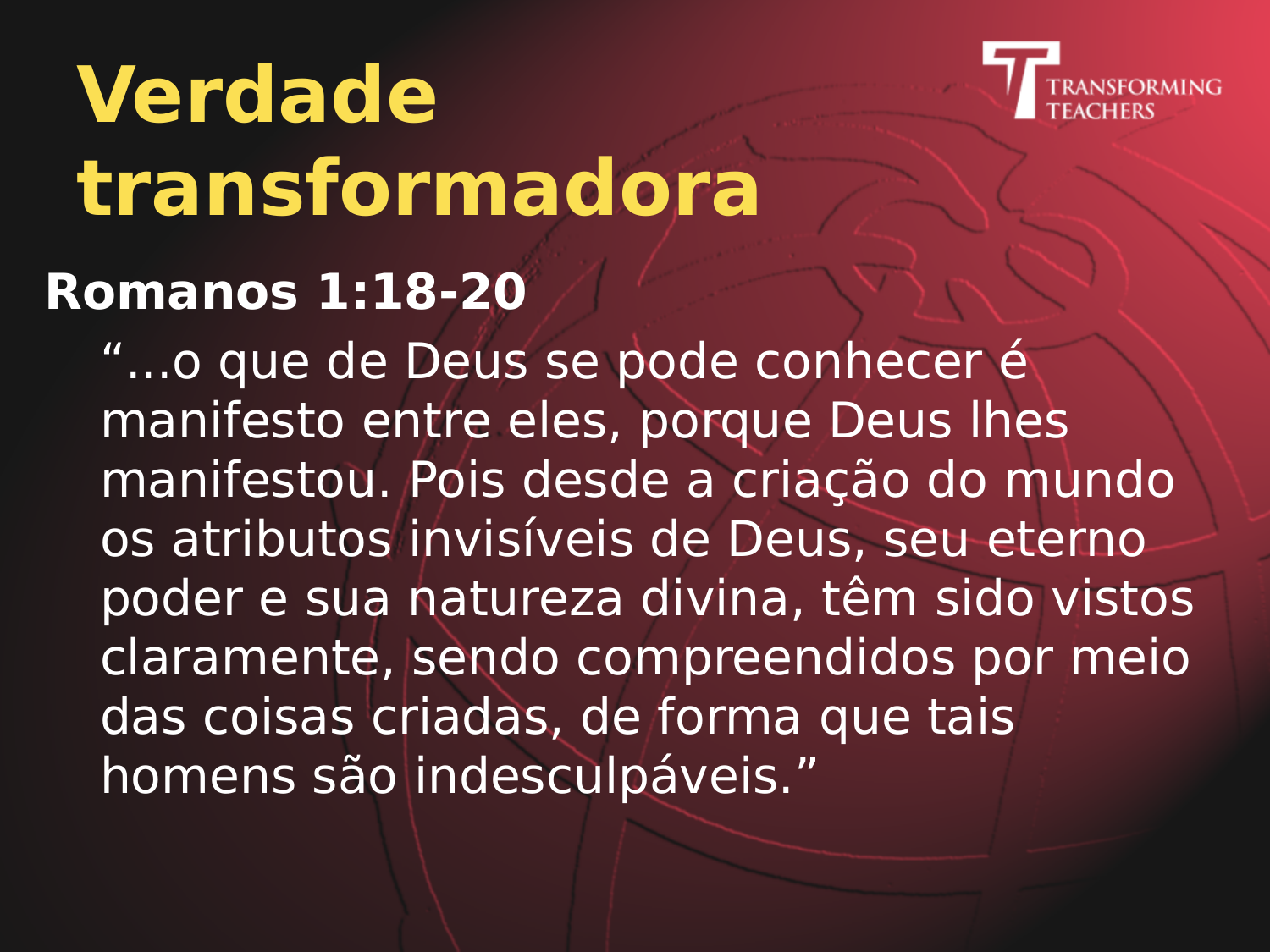

# Verdade transformadora
Romanos 1:18-20
“...o que de Deus se pode conhecer é manifesto entre eles, porque Deus lhes manifestou. Pois desde a criação do mundo os atributos invisíveis de Deus, seu eterno poder e sua natureza divina, têm sido vistos claramente, sendo compreendidos por meio das coisas criadas, de forma que tais homens são indesculpáveis.”